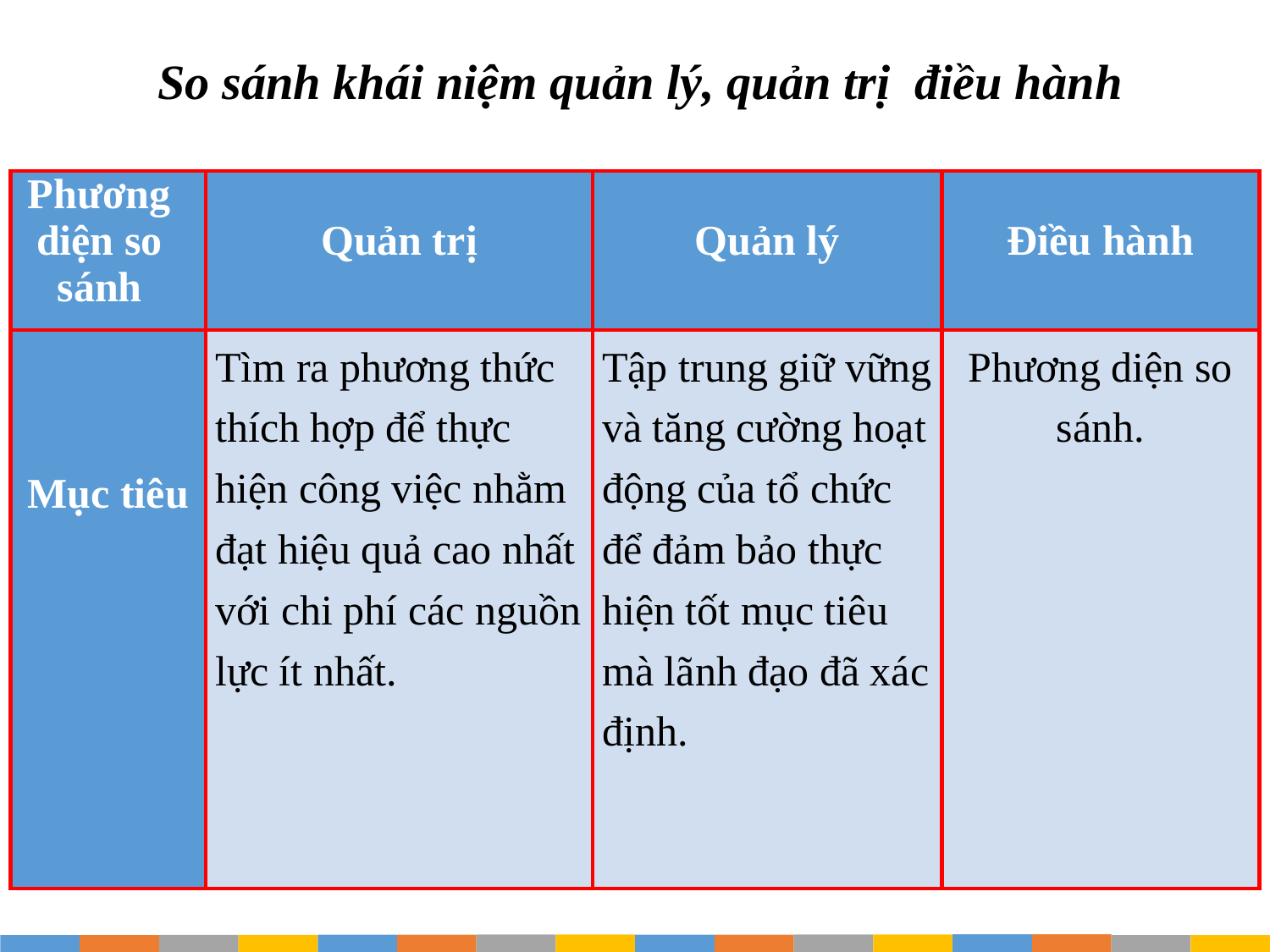

So sánh khái niệm quản lý, quản trị  điều hành
| Phương diện so sánh | Quản trị | Quản lý | Điều hành |
| --- | --- | --- | --- |
| Mục tiêu | Tìm ra phương thức thích hợp để thực hiện công việc nhằm đạt hiệu quả cao nhất với chi phí các nguồn lực ít nhất. | Tập trung giữ vững và tăng cường hoạt động của tổ chức để đảm bảo thực hiện tốt mục tiêu mà lãnh đạo đã xác định. | Phương diện so sánh. |